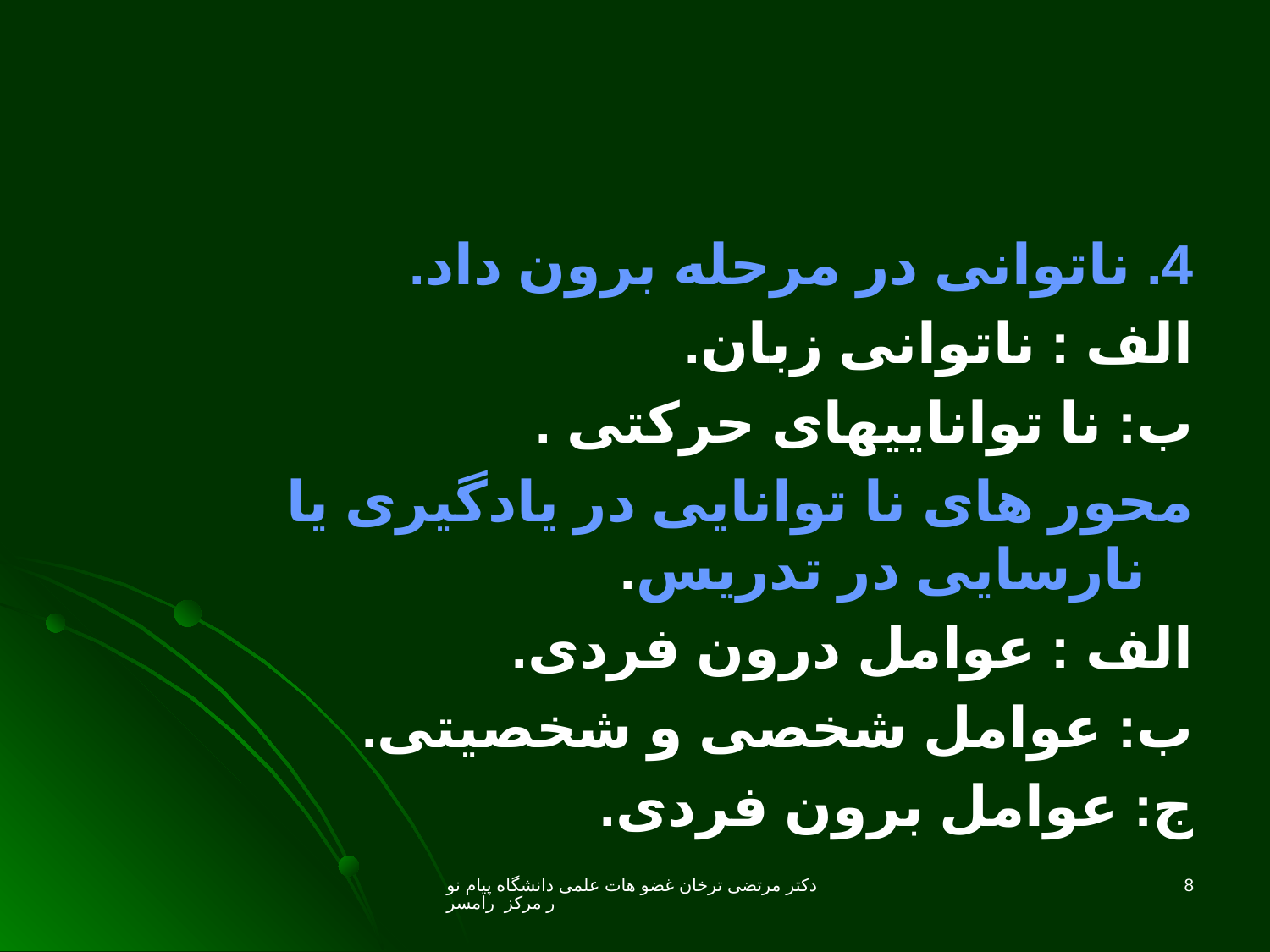

4. ناتوانی در مرحله برون داد.
الف : ناتوانی زبان.
ب: نا تواناییهای حرکتی .
محور های نا توانایی در یادگیری یا نارسایی در تدریس.
الف : عوامل درون فردی.
ب: عوامل شخصی و شخصیتی.
ج: عوامل برون فردی.
دکتر مرتضی ترخان غضو هات علمی دانشگاه پیام نور مرکز رامسر
8